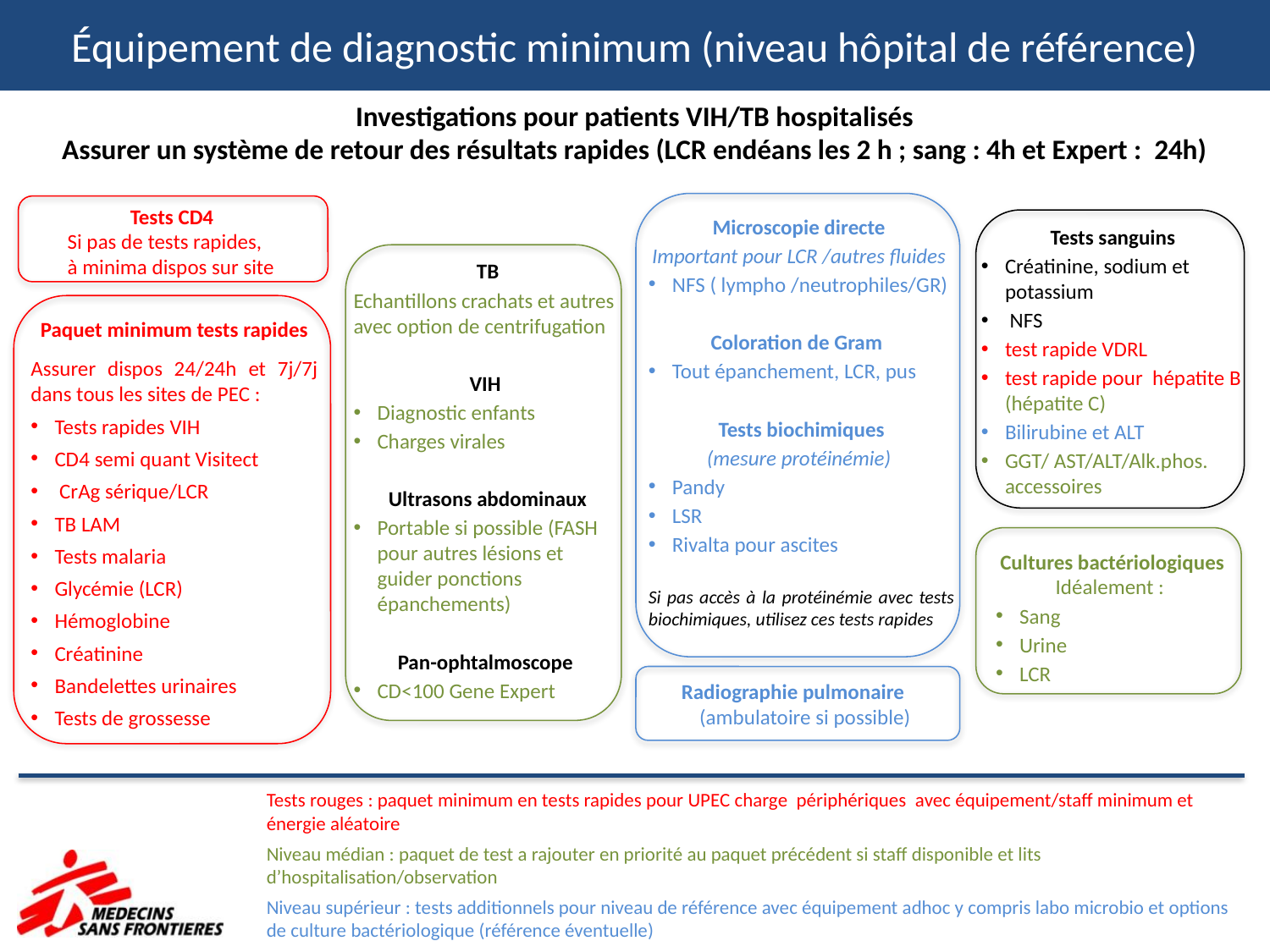

# Équipement de diagnostic minimum (niveau hôpital de référence)
Investigations pour patients VIH/TB hospitalisés
Assurer un système de retour des résultats rapides (LCR endéans les 2 h ; sang : 4h et Expert :  24h)

Tests CD4
Si pas de tests rapides,
à minima dispos sur site
Microscopie directe
Important pour LCR /autres fluides
NFS ( lympho /neutrophiles/GR)

Coloration de Gram
Tout épanchement, LCR, pus

Tests biochimiques
(mesure protéinémie)
Pandy
LSR
Rivalta pour ascites

Si pas accès à la protéinémie avec tests biochimiques, utilisez ces tests rapides

Tests sanguins
Créatinine, sodium et potassium
 NFS
test rapide VDRL
test rapide pour  hépatite B (hépatite C)
Bilirubine et ALT
GGT/ AST/ALT/Alk.phos. accessoires

TB
Echantillons crachats et autres  avec option de centrifugation

VIH
Diagnostic enfants
Charges virales

Ultrasons abdominaux
Portable si possible (FASH pour autres lésions et guider ponctions épanchements)

Pan-ophtalmoscope
CD<100 Gene Expert

Paquet minimum tests rapides
Assurer dispos 24/24h et 7j/7j dans tous les sites de PEC :
Tests rapides VIH
CD4 semi quant Visitect
 CrAg sérique/LCR
TB LAM
Tests malaria
Glycémie (LCR)
Hémoglobine
Créatinine
Bandelettes urinaires
Tests de grossesse

Cultures bactériologiques Idéalement :
Sang
Urine
LCR

Radiographie pulmonaire       (ambulatoire si possible)
Tests rouges : paquet minimum en tests rapides pour UPEC charge  périphériques  avec équipement/staff minimum et énergie aléatoire
Niveau médian : paquet de test a rajouter en priorité au paquet précédent si staff disponible et lits d’hospitalisation/observation
Niveau supérieur : tests additionnels pour niveau de référence avec équipement adhoc y compris labo microbio et options de culture bactériologique (référence éventuelle)